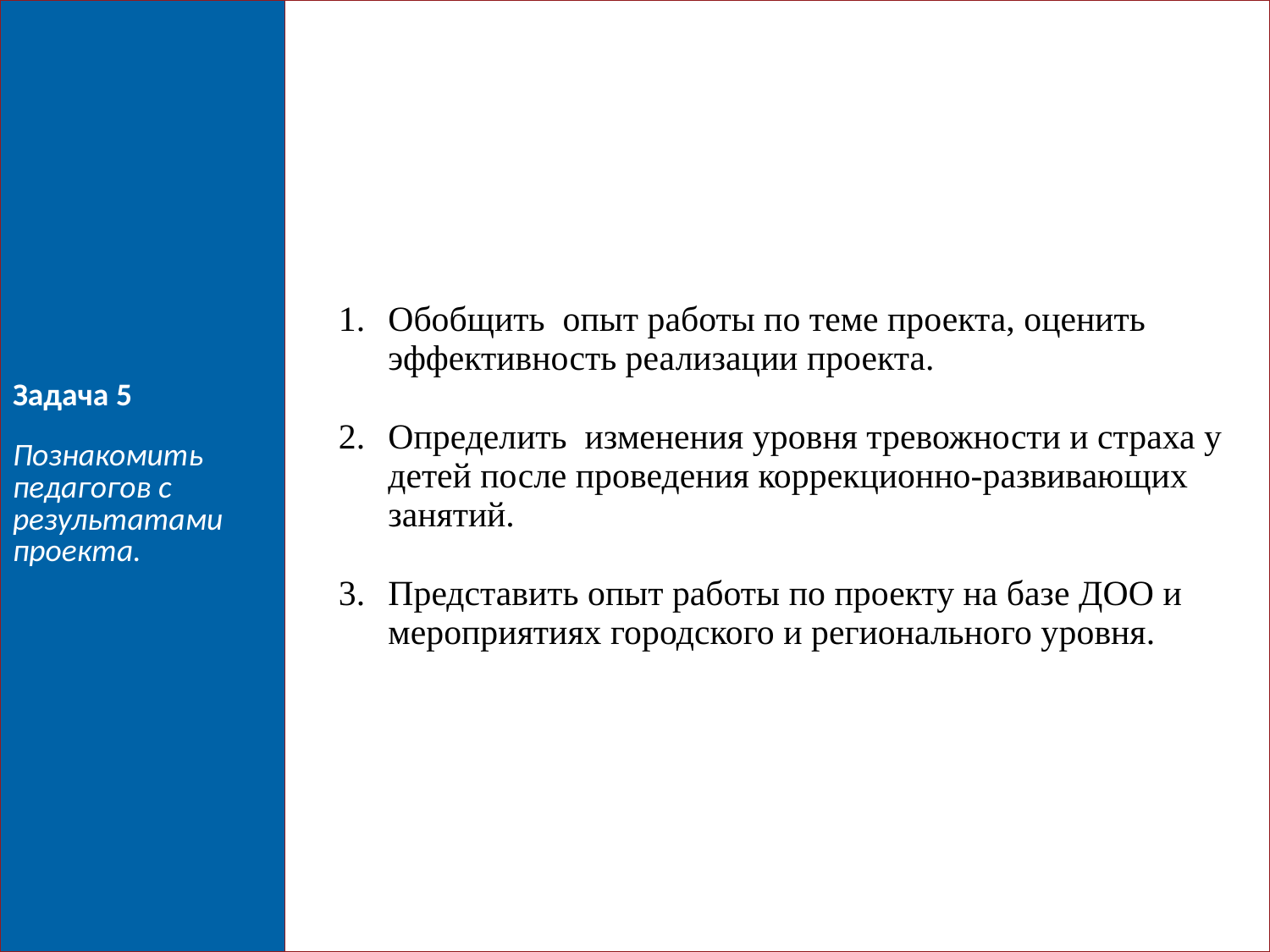

| Задача 5 Познакомить педагогов с результатами проекта. | Обобщить опыт работы по теме проекта, оценить эффективность реализации проекта. Определить изменения уровня тревожности и страха у детей после проведения коррекционно-развивающих занятий. Представить опыт работы по проекту на базе ДОО и мероприятиях городского и регионального уровня. |
| --- | --- |
9